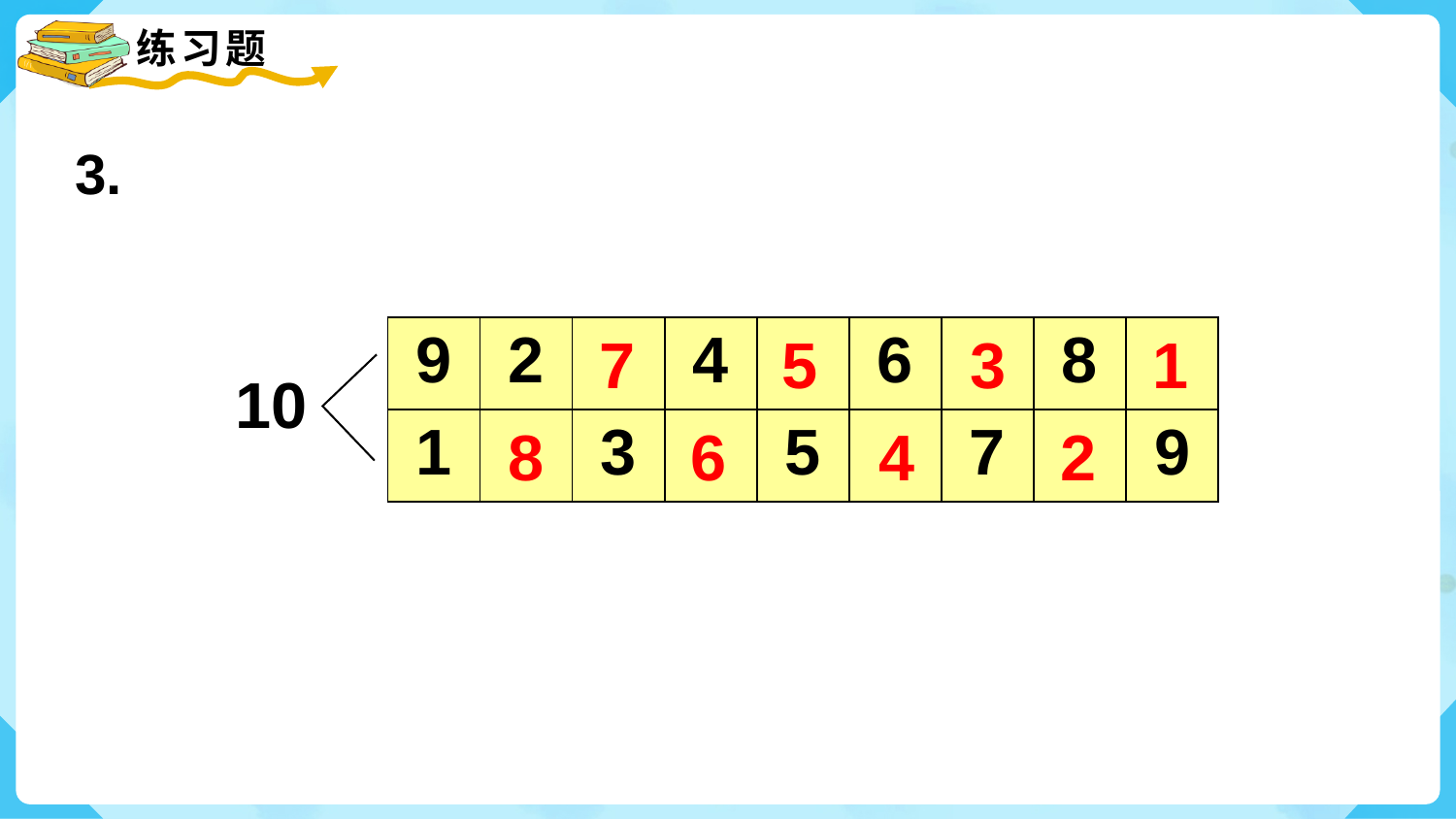

3.
| 9 | 2 |  | 4 |  | 6 |  | 8 |  |
| --- | --- | --- | --- | --- | --- | --- | --- | --- |
| 1 |  | 3 |  | 5 |  | 7 |  | 9 |
7
5
3
1
10

8
6
4
2